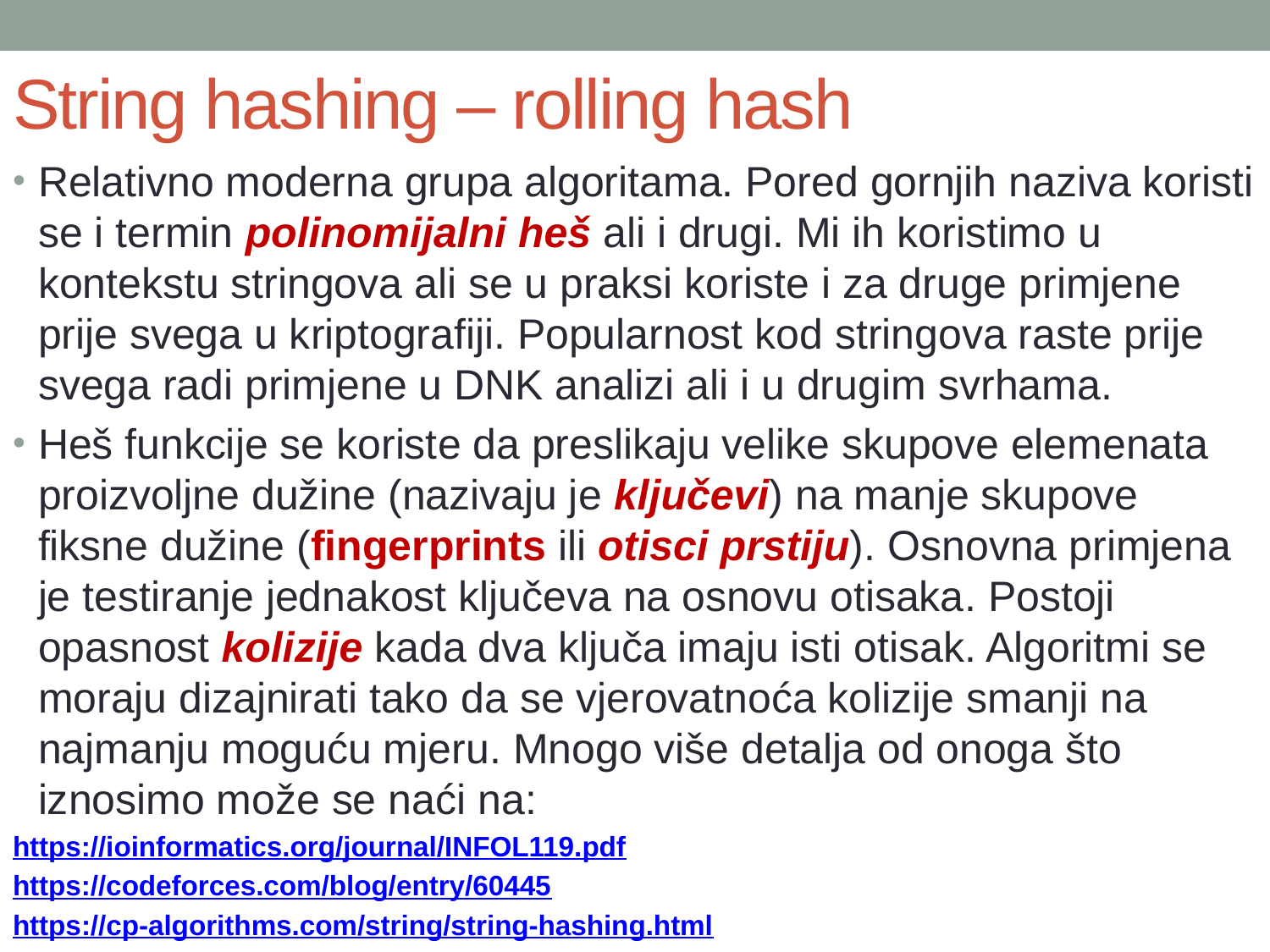

# String hashing – rolling hash
Relativno moderna grupa algoritama. Pored gornjih naziva koristi se i termin polinomijalni heš ali i drugi. Mi ih koristimo u kontekstu stringova ali se u praksi koriste i za druge primjene prije svega u kriptografiji. Popularnost kod stringova raste prije svega radi primjene u DNK analizi ali i u drugim svrhama.
Heš funkcije se koriste da preslikaju velike skupove elemenata proizvoljne dužine (nazivaju je ključevi) na manje skupove fiksne dužine (fingerprints ili otisci prstiju). Osnovna primjena je testiranje jednakost ključeva na osnovu otisaka. Postoji opasnost kolizije kada dva ključa imaju isti otisak. Algoritmi se moraju dizajnirati tako da se vjerovatnoća kolizije smanji na najmanju moguću mjeru. Mnogo više detalja od onoga što iznosimo može se naći na:
https://ioinformatics.org/journal/INFOL119.pdf
https://codeforces.com/blog/entry/60445
https://cp-algorithms.com/string/string-hashing.html